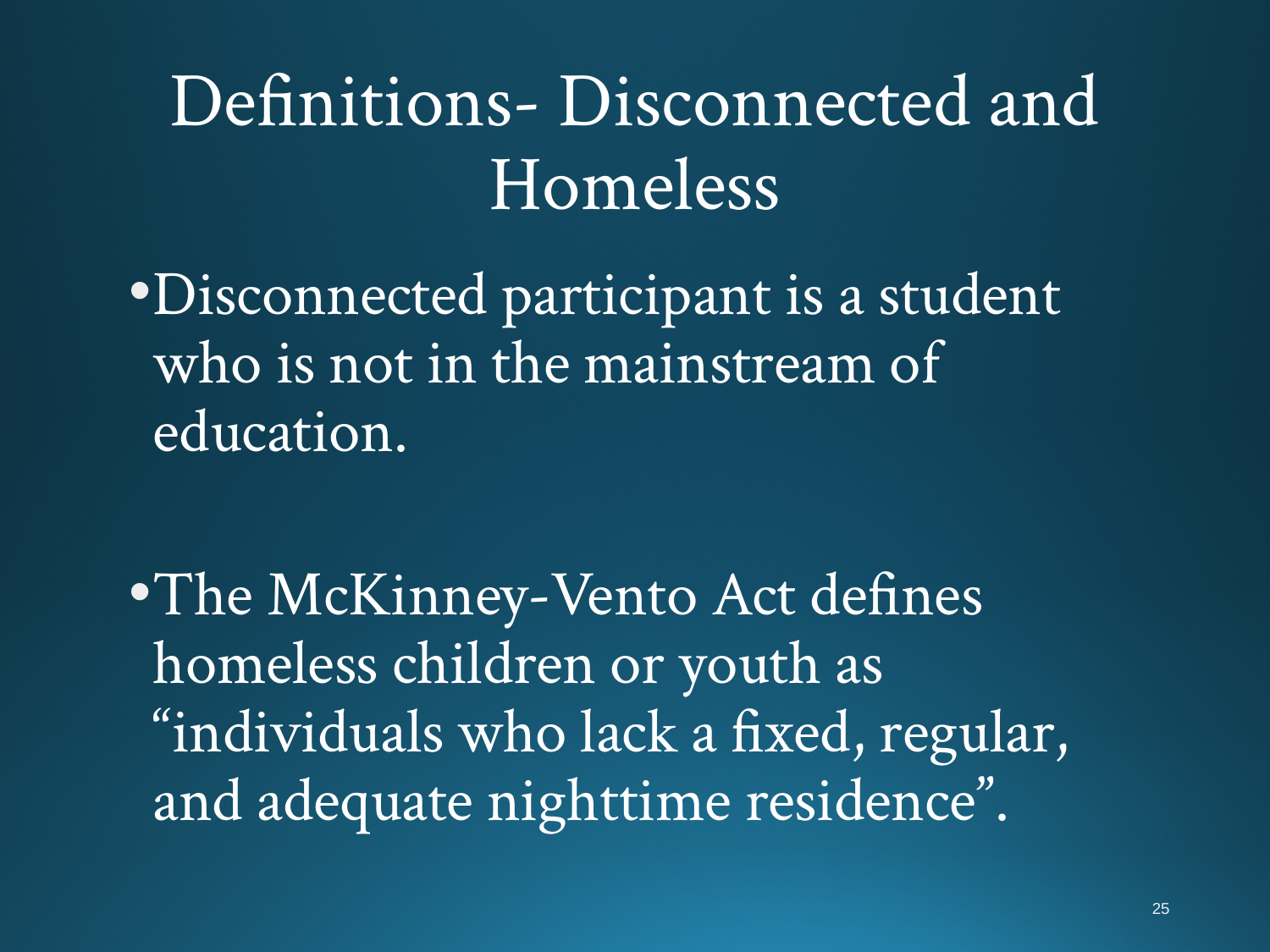

# Definitions- Disconnected and Homeless
Disconnected participant is a student who is not in the mainstream of education.

The McKinney-Vento Act defines homeless children or youth as “individuals who lack a fixed, regular, and adequate nighttime residence”.
25